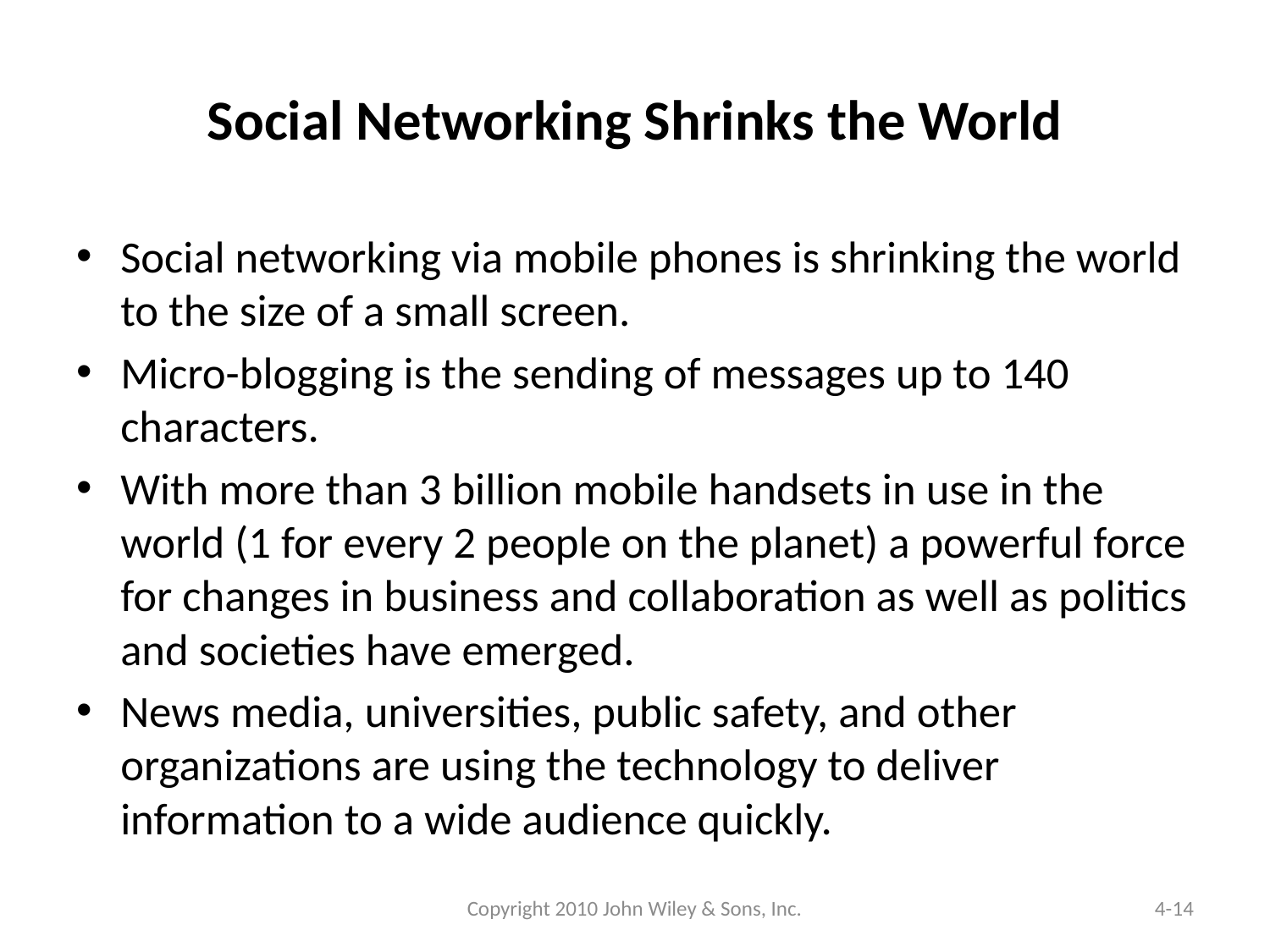

# Social Networking Shrinks the World
Social networking via mobile phones is shrinking the world to the size of a small screen.
Micro-blogging is the sending of messages up to 140 characters.
With more than 3 billion mobile handsets in use in the world (1 for every 2 people on the planet) a powerful force for changes in business and collaboration as well as politics and societies have emerged.
News media, universities, public safety, and other organizations are using the technology to deliver information to a wide audience quickly.
Copyright 2010 John Wiley & Sons, Inc.
4-14